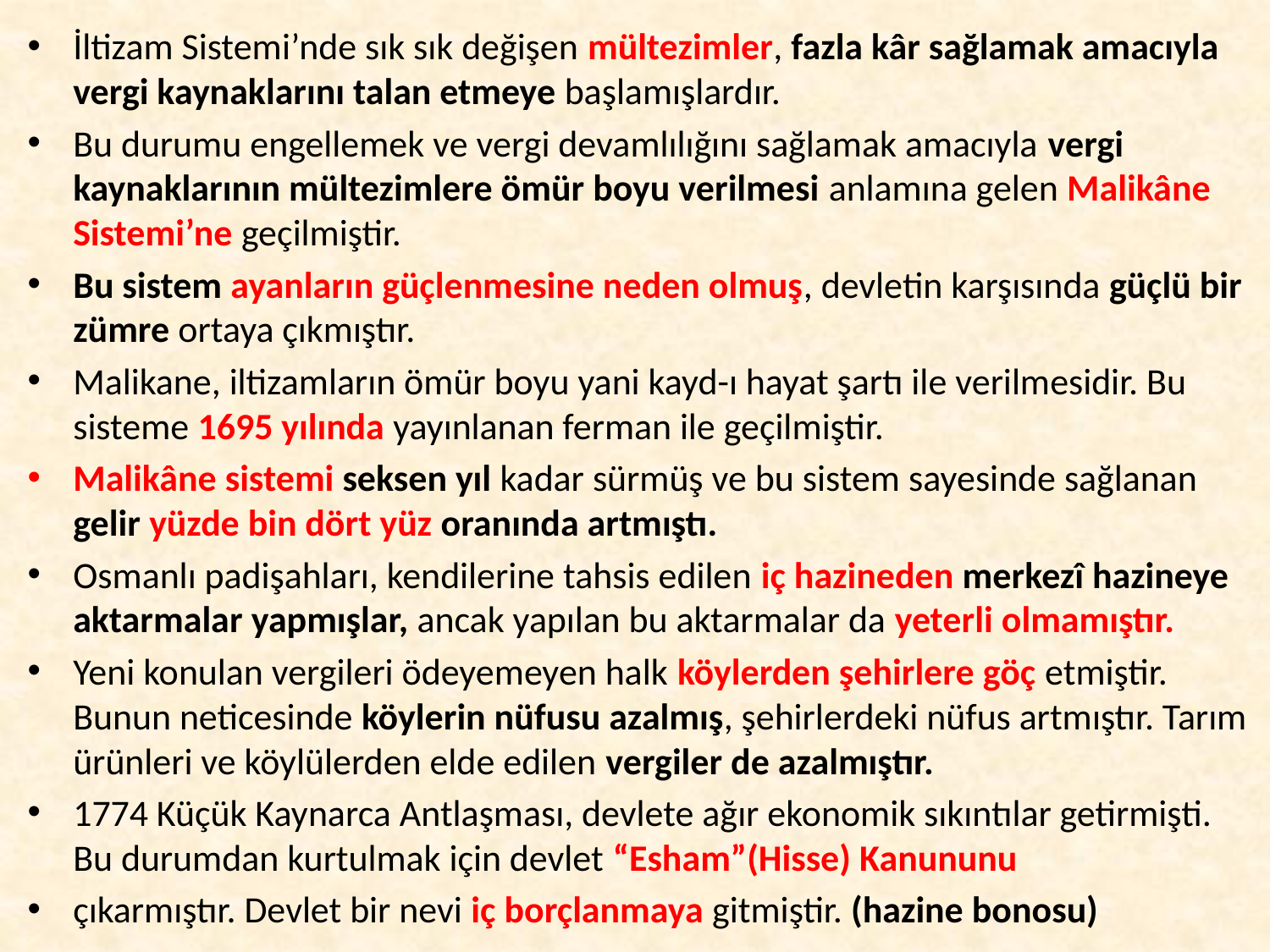

İltizam Sistemi’nde sık sık değişen mültezimler, fazla kâr sağlamak amacıyla vergi kaynaklarını talan etmeye başlamışlardır.
Bu durumu engellemek ve vergi devamlılığını sağlamak amacıyla vergi kaynaklarının mültezimlere ömür boyu verilmesi anlamına gelen Malikâne Sistemi’ne geçilmiştir.
Bu sistem ayanların güçlenmesine neden olmuş, devletin karşısında güçlü bir zümre ortaya çıkmıştır.
Malikane, iltizamların ömür boyu yani kayd-ı hayat şartı ile verilmesidir. Bu sisteme 1695 yılında yayınlanan ferman ile geçilmiştir.
Malikâne sistemi seksen yıl kadar sürmüş ve bu sistem sayesinde sağlanan gelir yüzde bin dört yüz oranında artmıştı.
Osmanlı padişahları, kendilerine tahsis edilen iç hazineden merkezî hazineye aktarmalar yapmışlar, ancak yapılan bu aktarmalar da yeterli olmamıştır.
Yeni konulan vergileri ödeyemeyen halk köylerden şehirlere göç etmiştir. Bunun neticesinde köylerin nüfusu azalmış, şehirlerdeki nüfus artmıştır. Tarım ürünleri ve köylülerden elde edilen vergiler de azalmıştır.
1774 Küçük Kaynarca Antlaşması, devlete ağır ekonomik sıkıntılar getirmişti. Bu durumdan kurtulmak için devlet “Esham”(Hisse) Kanununu
çıkarmıştır. Devlet bir nevi iç borçlanmaya gitmiştir. (hazine bonosu)